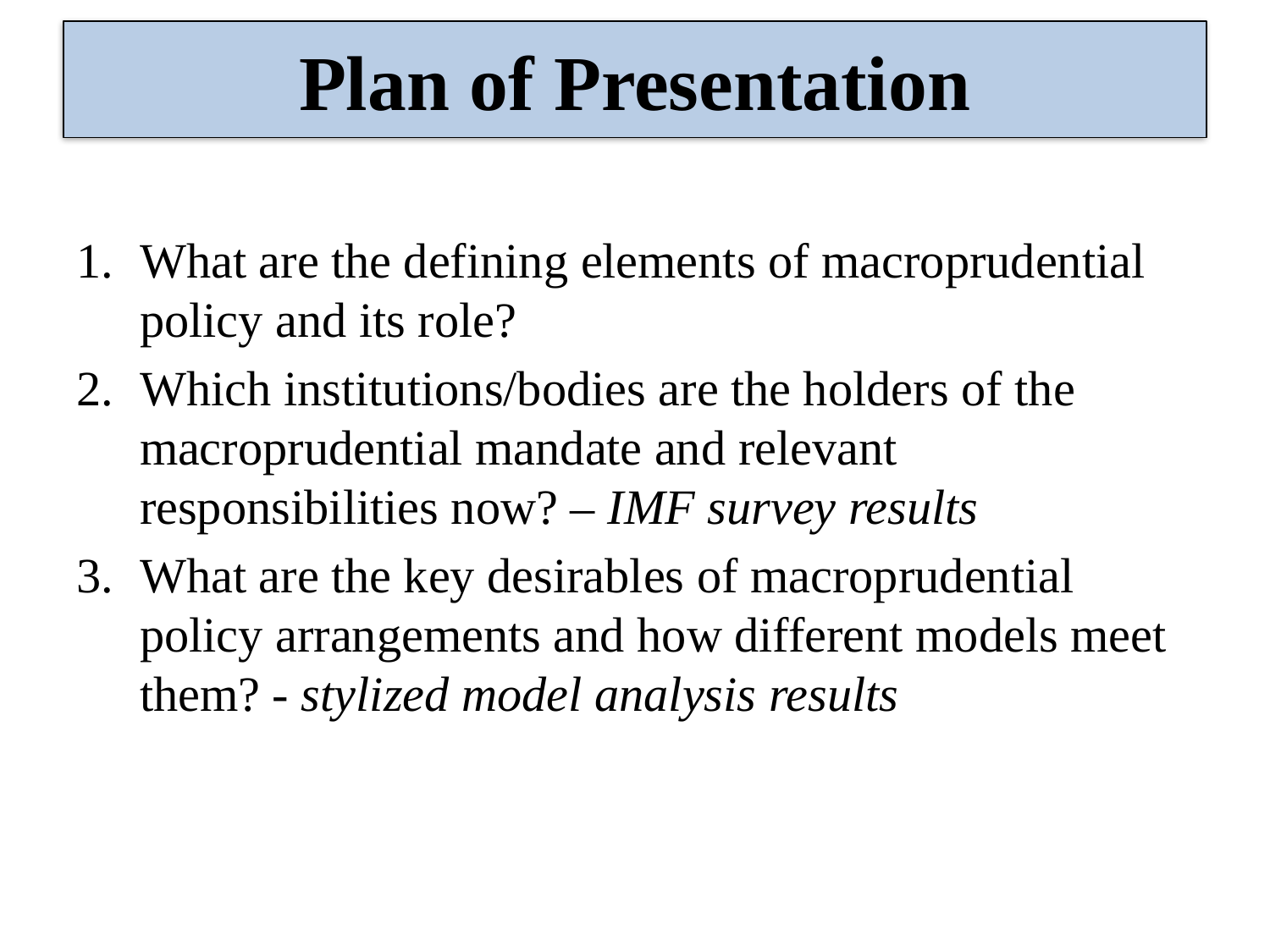

# Plan of Presentation
What are the defining elements of macroprudential policy and its role?
Which institutions/bodies are the holders of the macroprudential mandate and relevant responsibilities now? – IMF survey results
What are the key desirables of macroprudential policy arrangements and how different models meet them? - stylized model analysis results